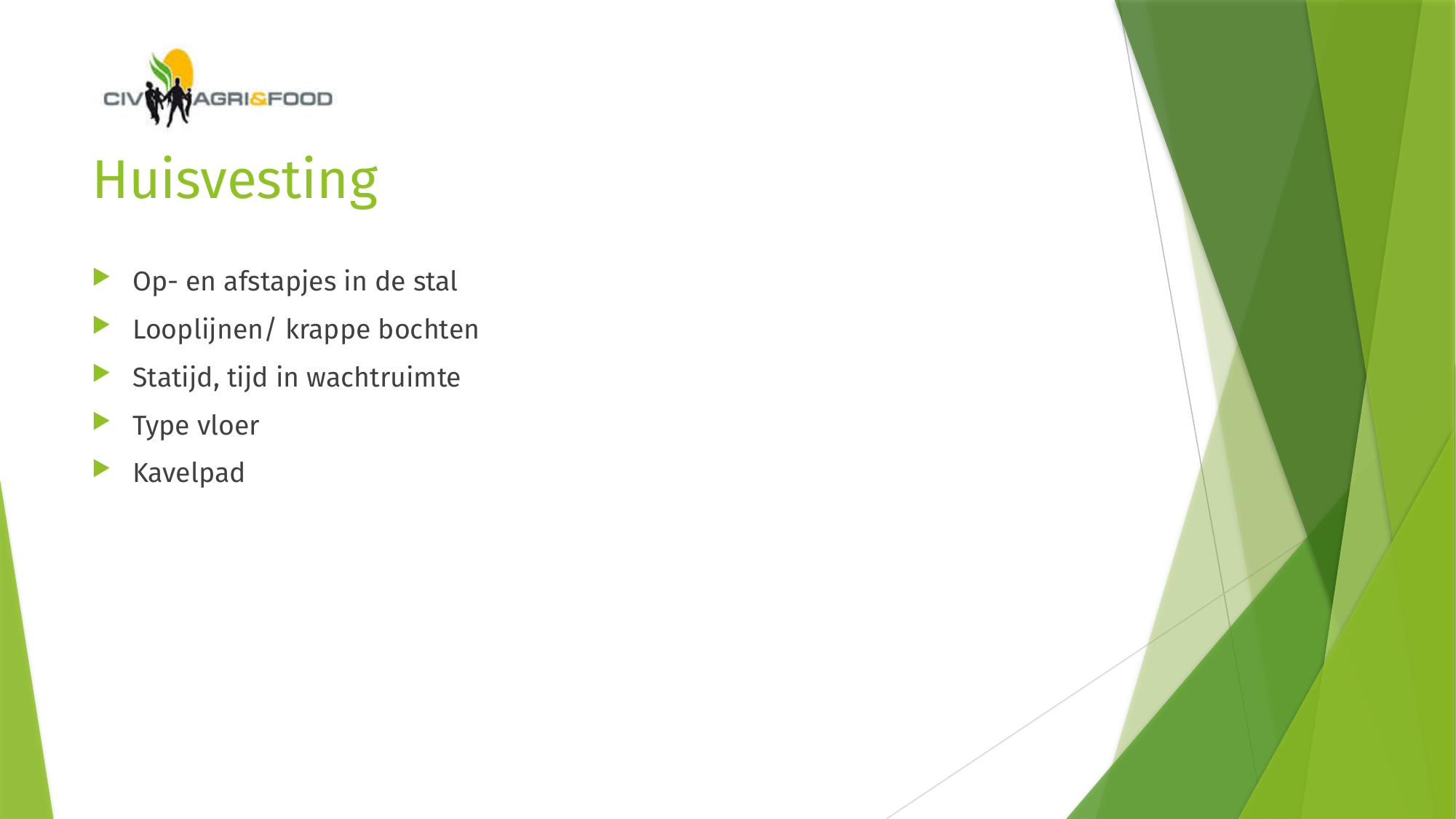

# Huisvesting
Op- en afstapjes in de stal
Looplijnen/ krappe bochten
Statijd, tijd in wachtruimte
Type vloer
Kavelpad